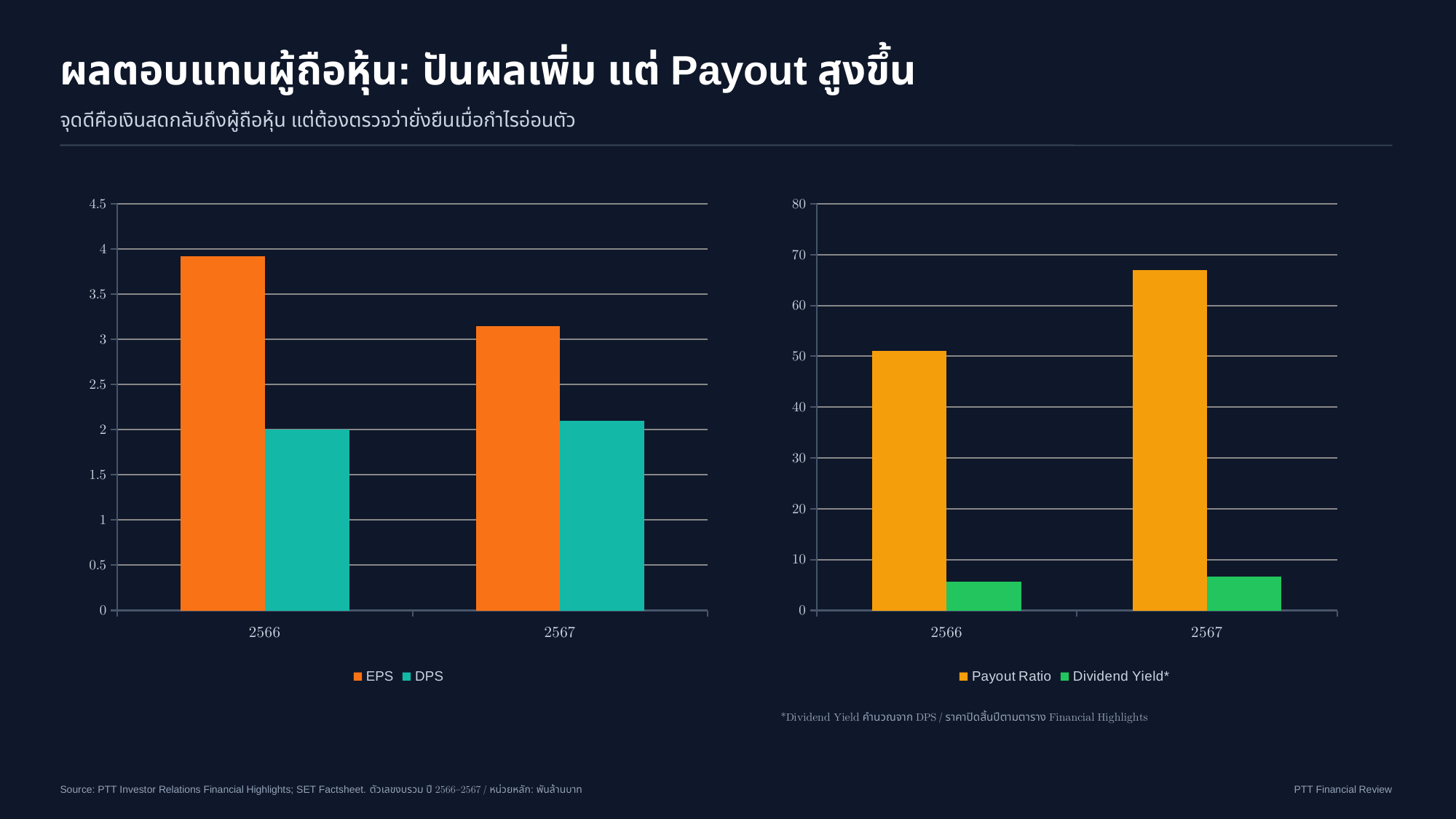

ผลตอบแทนผู้ถือหุ้น: ปันผลเพิ่ม แต่ Payout สูงขึ้น
จุดดีคือเงินสดกลับถึงผู้ถือหุ้น แต่ต้องตรวจว่ายั่งยืนเมื่อกำไรอ่อนตัว

### Chart

| Category | EPS | DPS |
|---|---|---|
| 2566 | 3.92 | 2.0 |
| 2567 | 3.15 | 2.1 |

### Chart

| Category | Payout Ratio | Dividend Yield* |
|---|---|---|
| 2566 | 51.0 | 5.59 |
| 2567 | 67.0 | 6.61 |
*Dividend Yield คำนวณจาก DPS / ราคาปิดสิ้นปีตามตาราง Financial Highlights
Source: PTT Investor Relations Financial Highlights; SET Factsheet. ตัวเลขงบรวม ปี 2566–2567 / หน่วยหลัก: พันล้านบาท
PTT Financial Review